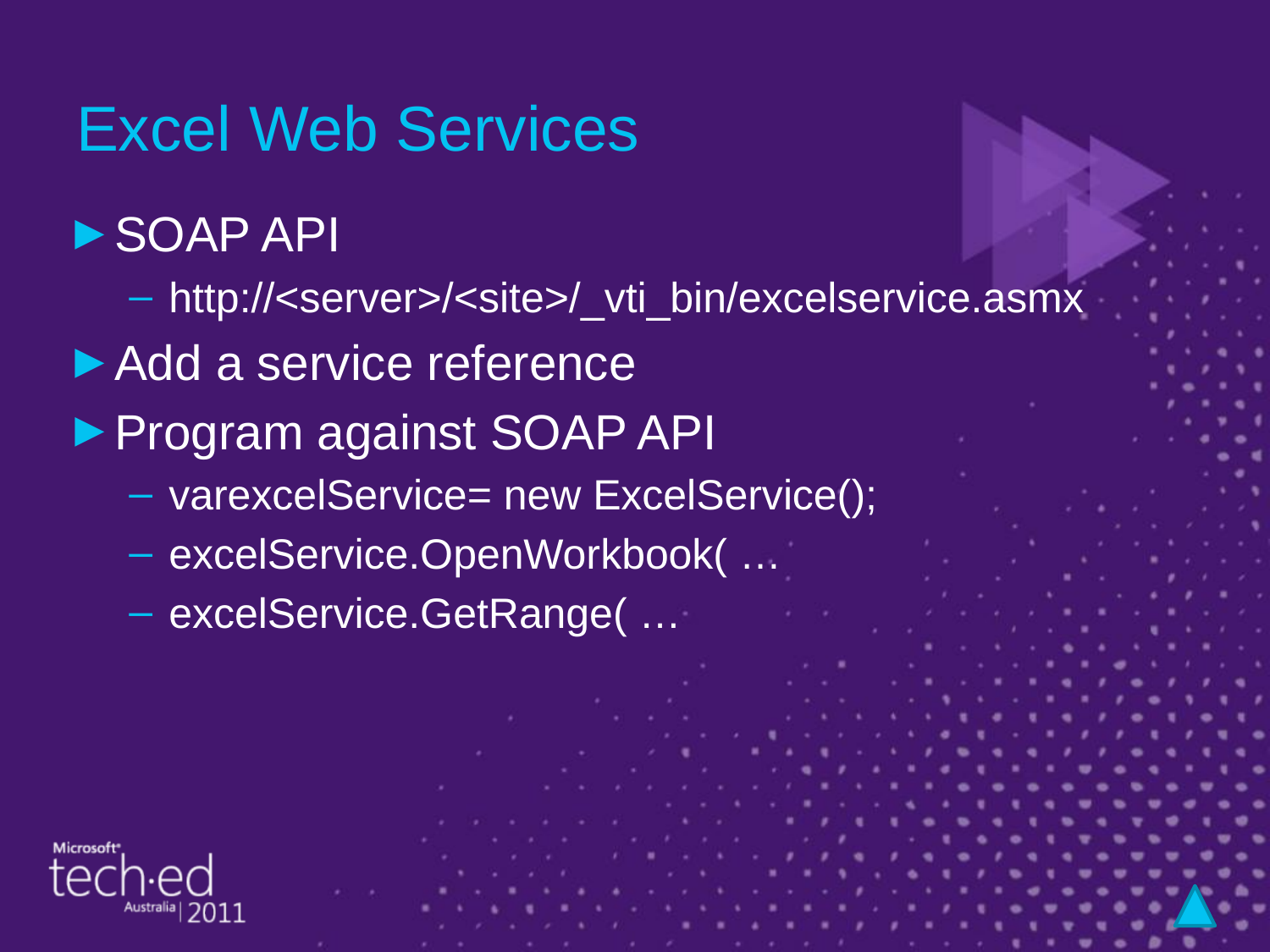

# Excel Web Services
SOAP API
http://<server>/<site>/_vti_bin/excelservice.asmx
Add a service reference
Program against SOAP API
varexcelService= new ExcelService();
excelService.OpenWorkbook( …
excelService.GetRange( …